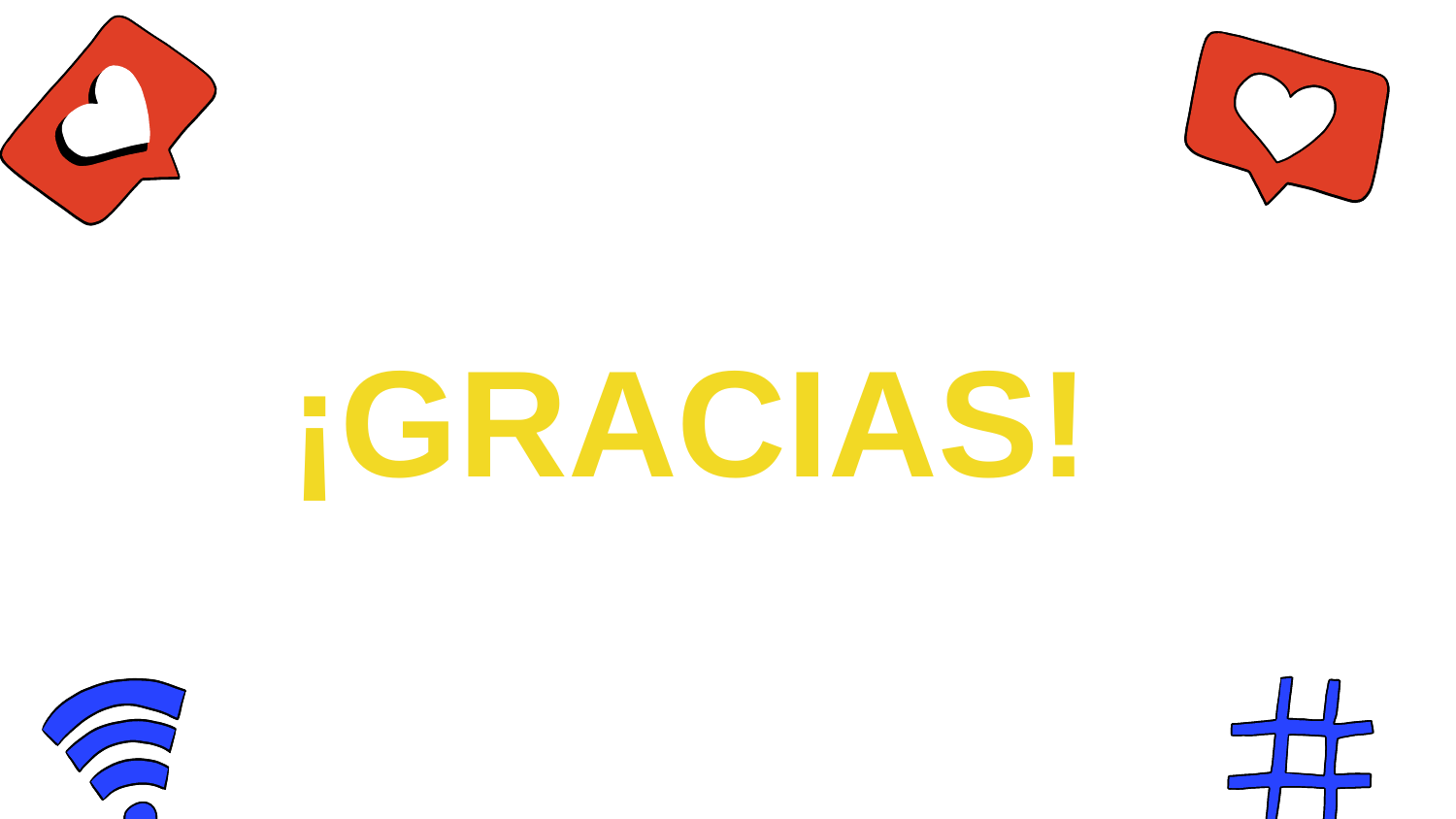

O
¡GRACIAS!
What are
your goals?
Are demands shifting? How can it be improved?